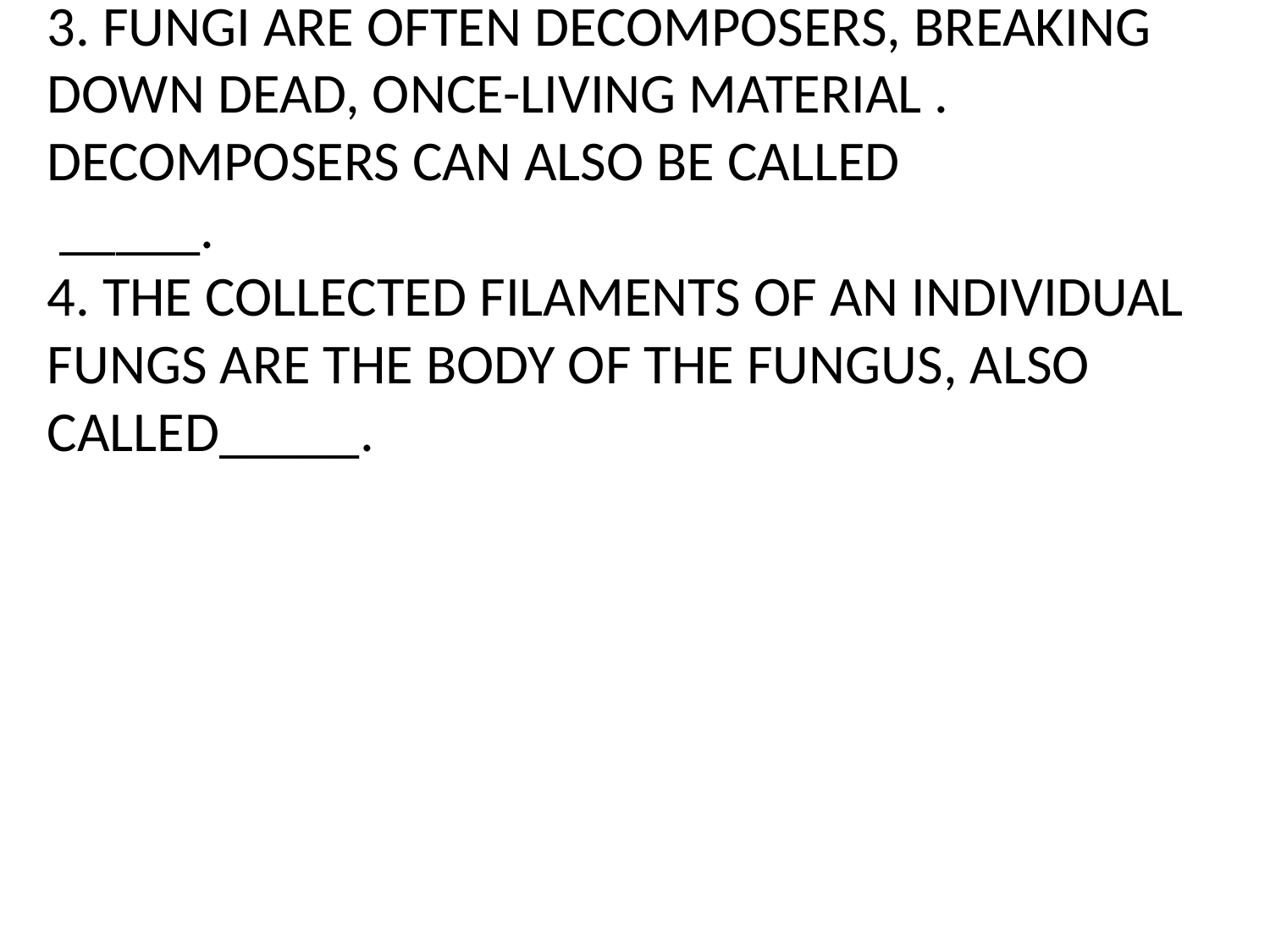

# 3. FUNGI ARE OFTEN DECOMPOSERS, BREAKING DOWN DEAD, ONCE-LIVING MATERIAL .  DECOMPOSERS CAN ALSO BE CALLED _____. 4. THE COLLECTED FILAMENTS OF AN INDIVIDUAL FUNGS ARE THE BODY OF THE FUNGUS, ALSO CALLED_____.